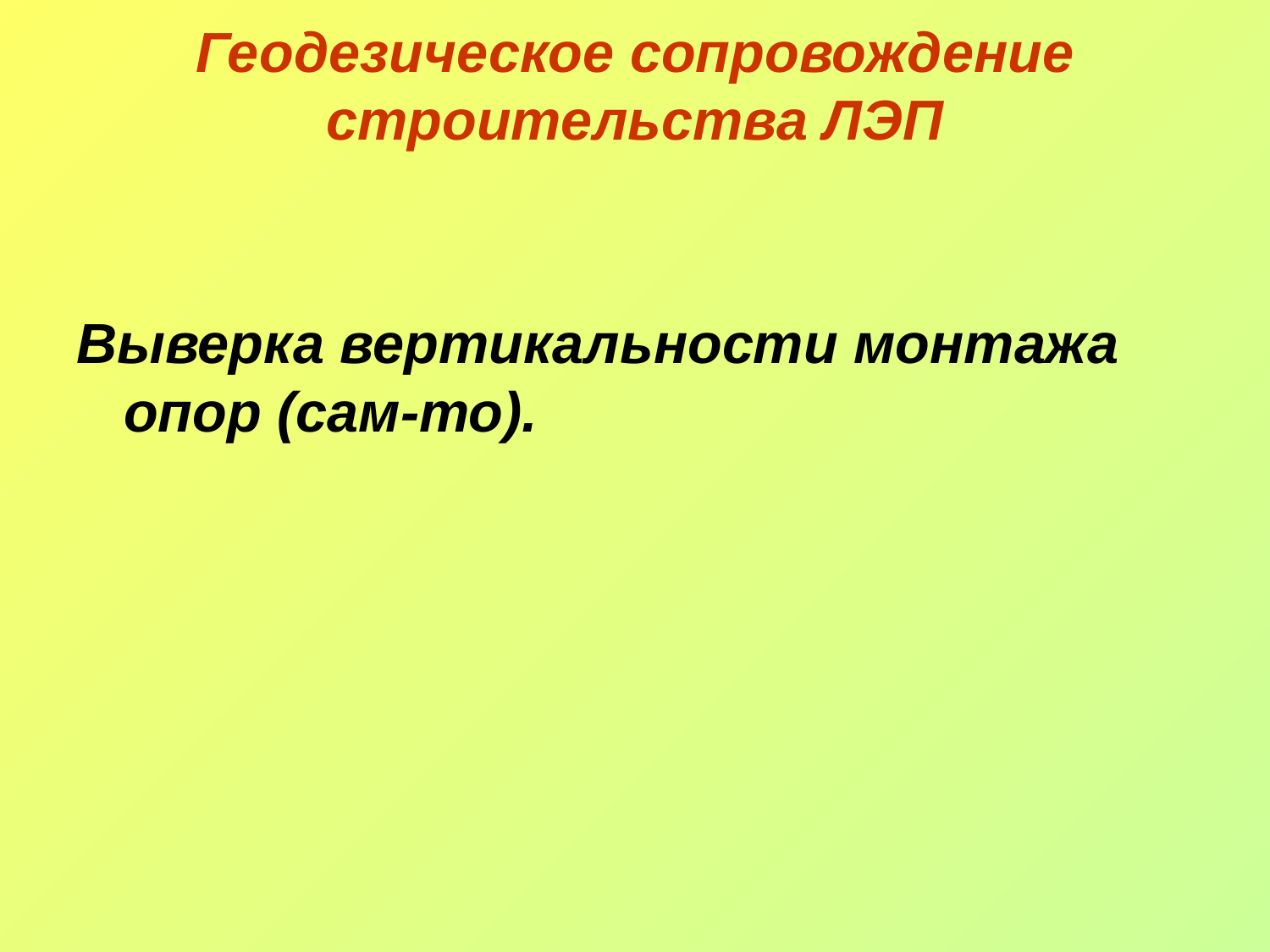

# Геодезическое сопровождение строительства ЛЭП

Выверка вертикальности монтажа опор (сам-то).